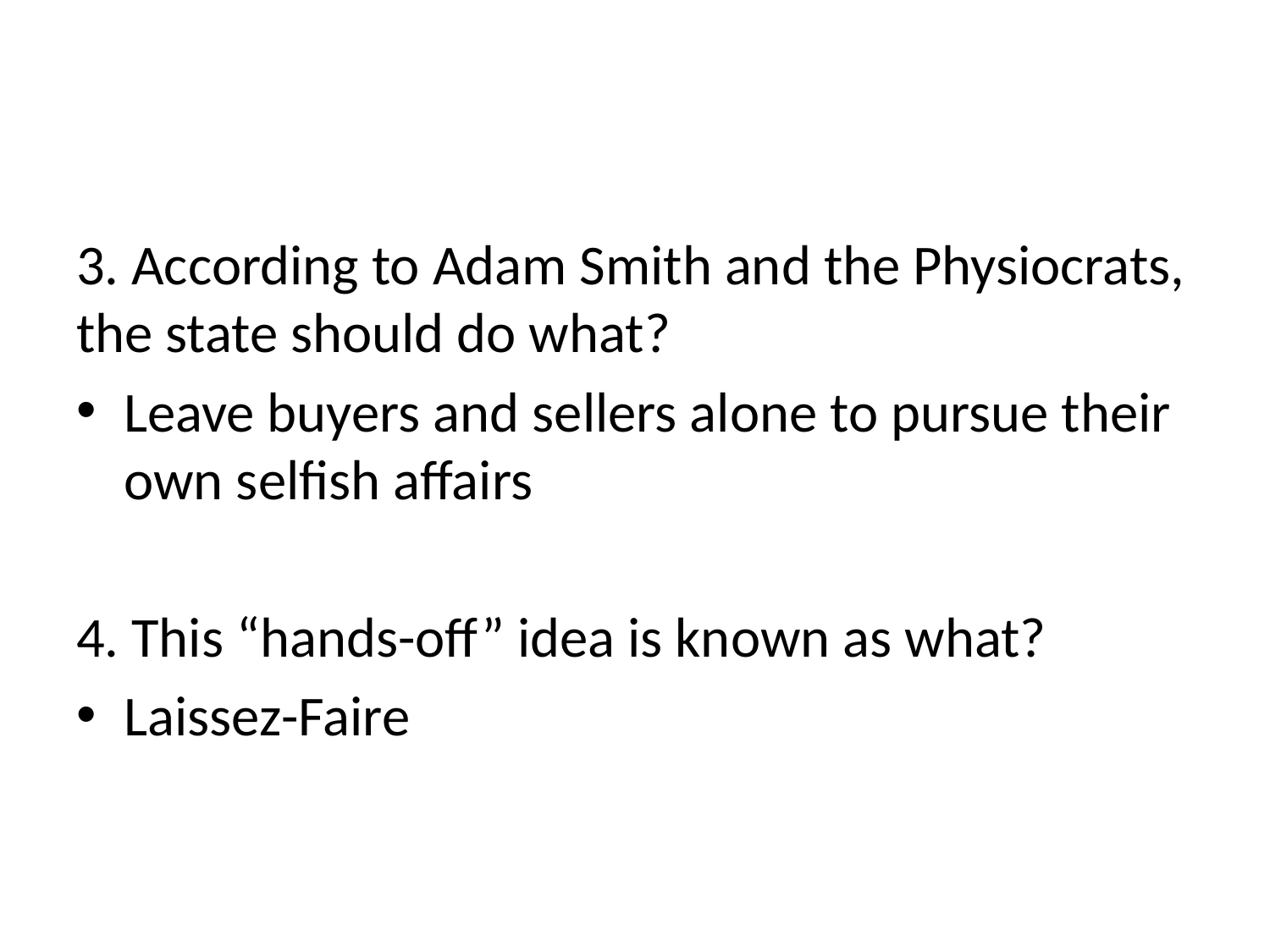

#
3. According to Adam Smith and the Physiocrats, the state should do what?
Leave buyers and sellers alone to pursue their own selfish affairs

4. This “hands-off” idea is known as what?
Laissez-Faire